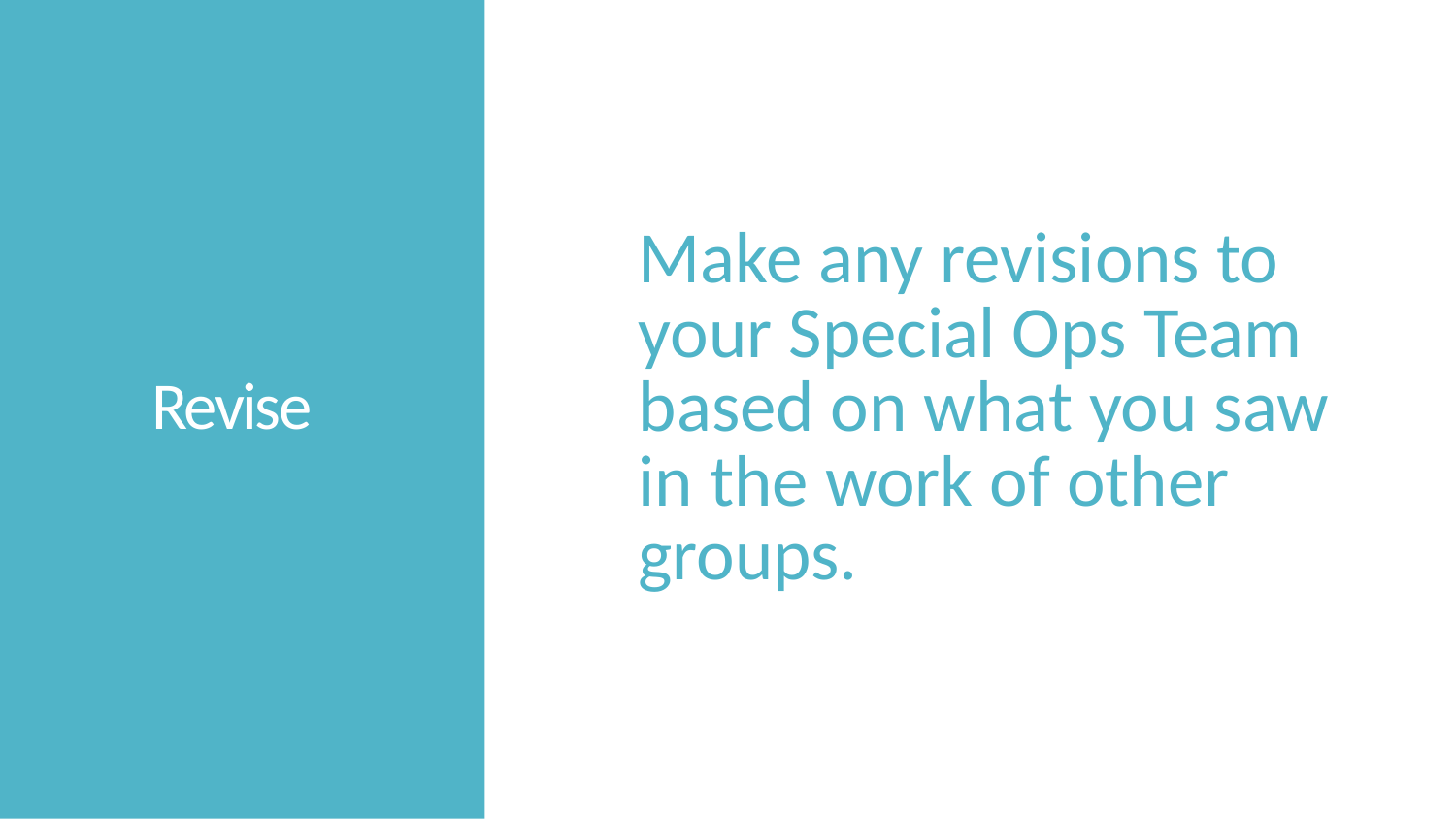

# Revise
Make any revisions to your Special Ops Team based on what you saw in the work of other groups.​​